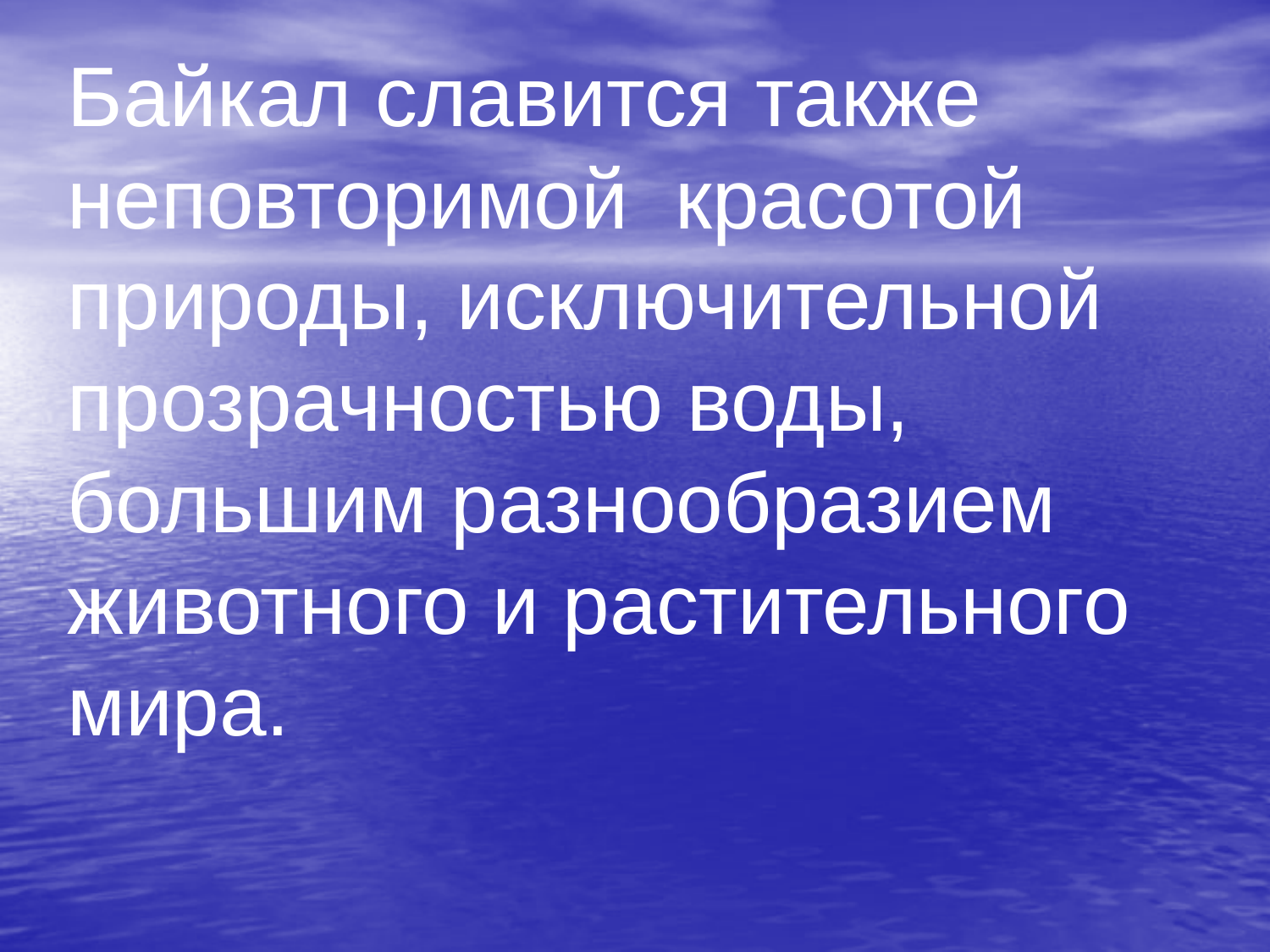

Байкал славится также
неповторимой  красотой природы, исключительной прозрачностью воды, большим разнообразием
животного и растительного мира.
#